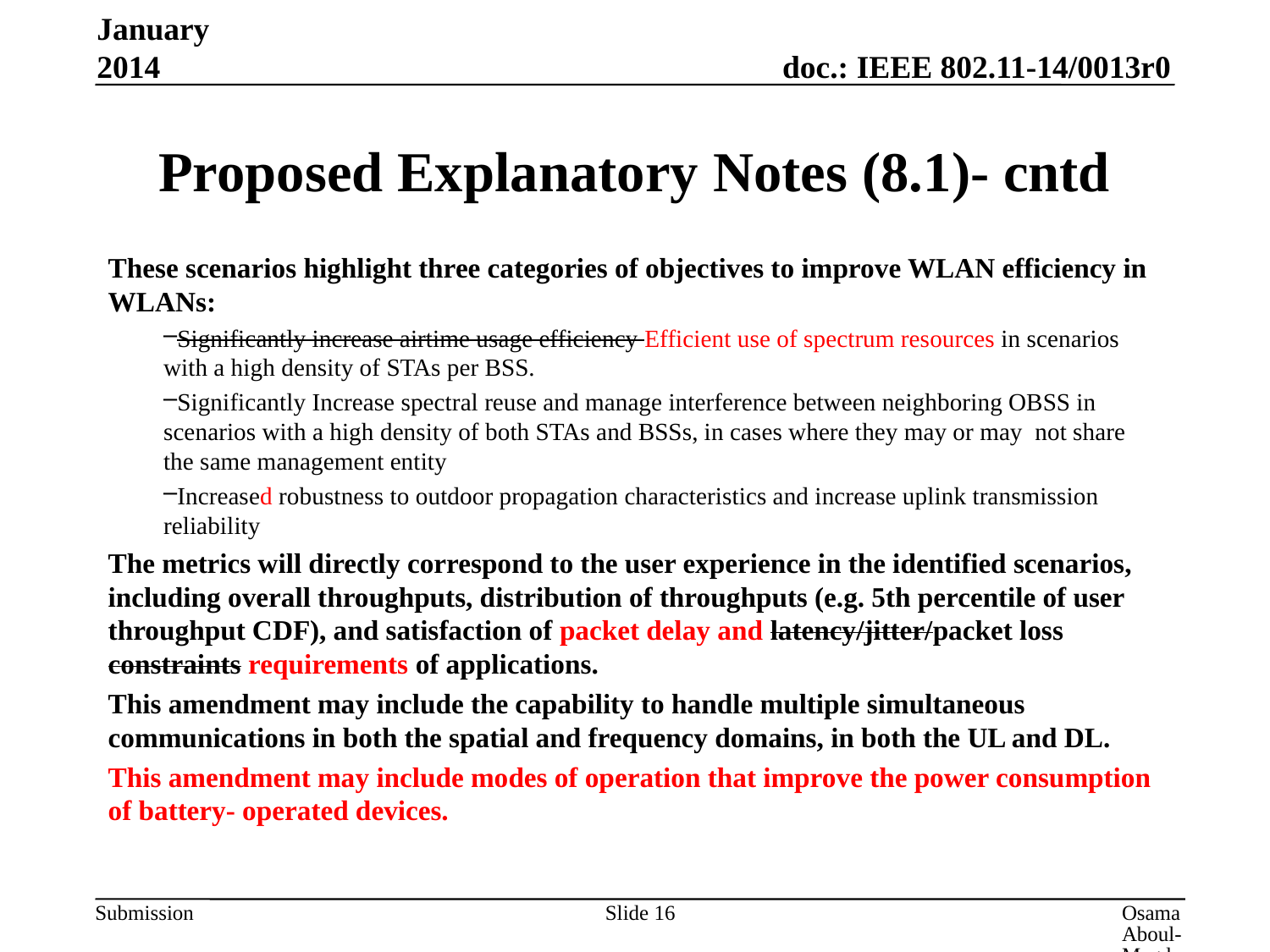

January 2014
# Proposed Explanatory Notes (8.1)- cntd
These scenarios highlight three categories of objectives to improve WLAN efficiency in WLANs:
Significantly increase airtime usage efficiency Efficient use of spectrum resources in scenarios with a high density of STAs per BSS.
Significantly Increase spectral reuse and manage interference between neighboring OBSS in scenarios with a high density of both STAs and BSSs, in cases where they may or may  not share the same management entity
Increased robustness to outdoor propagation characteristics and increase uplink transmission reliability
The metrics will directly correspond to the user experience in the identified scenarios, including overall throughputs, distribution of throughputs (e.g. 5th percentile of user throughput CDF), and satisfaction of packet delay and latency/jitter/packet loss constraints requirements of applications.
This amendment may include the capability to handle multiple simultaneous communications in both the spatial and frequency domains, in both the UL and DL.
This amendment may include modes of operation that improve the power consumption of battery- operated devices.

Slide 16
Osama Aboul-Magd, Huawei Technologies